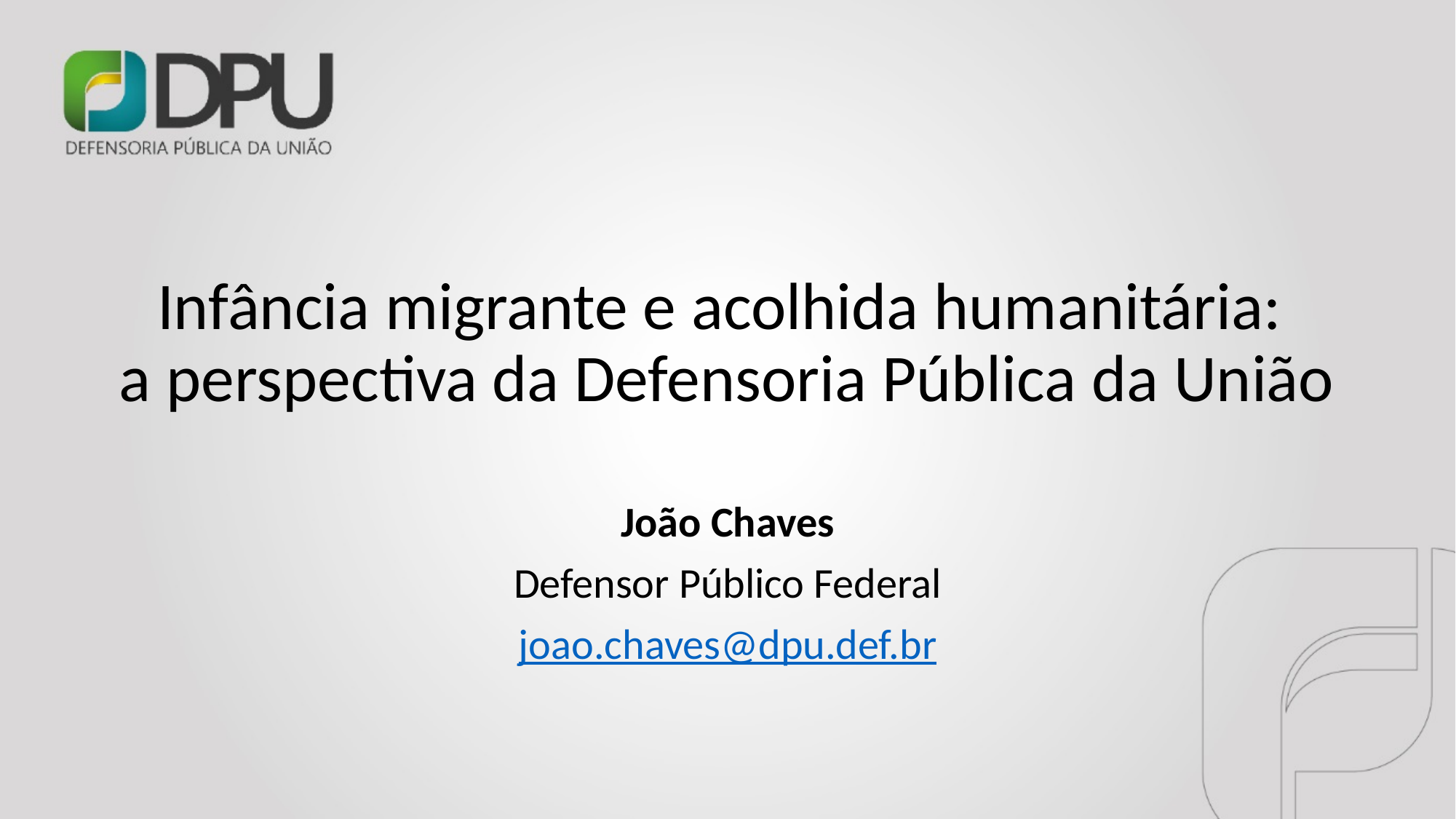

# Infância migrante e acolhida humanitária: a perspectiva da Defensoria Pública da União

João Chaves
Defensor Público Federal
joao.chaves@dpu.def.br